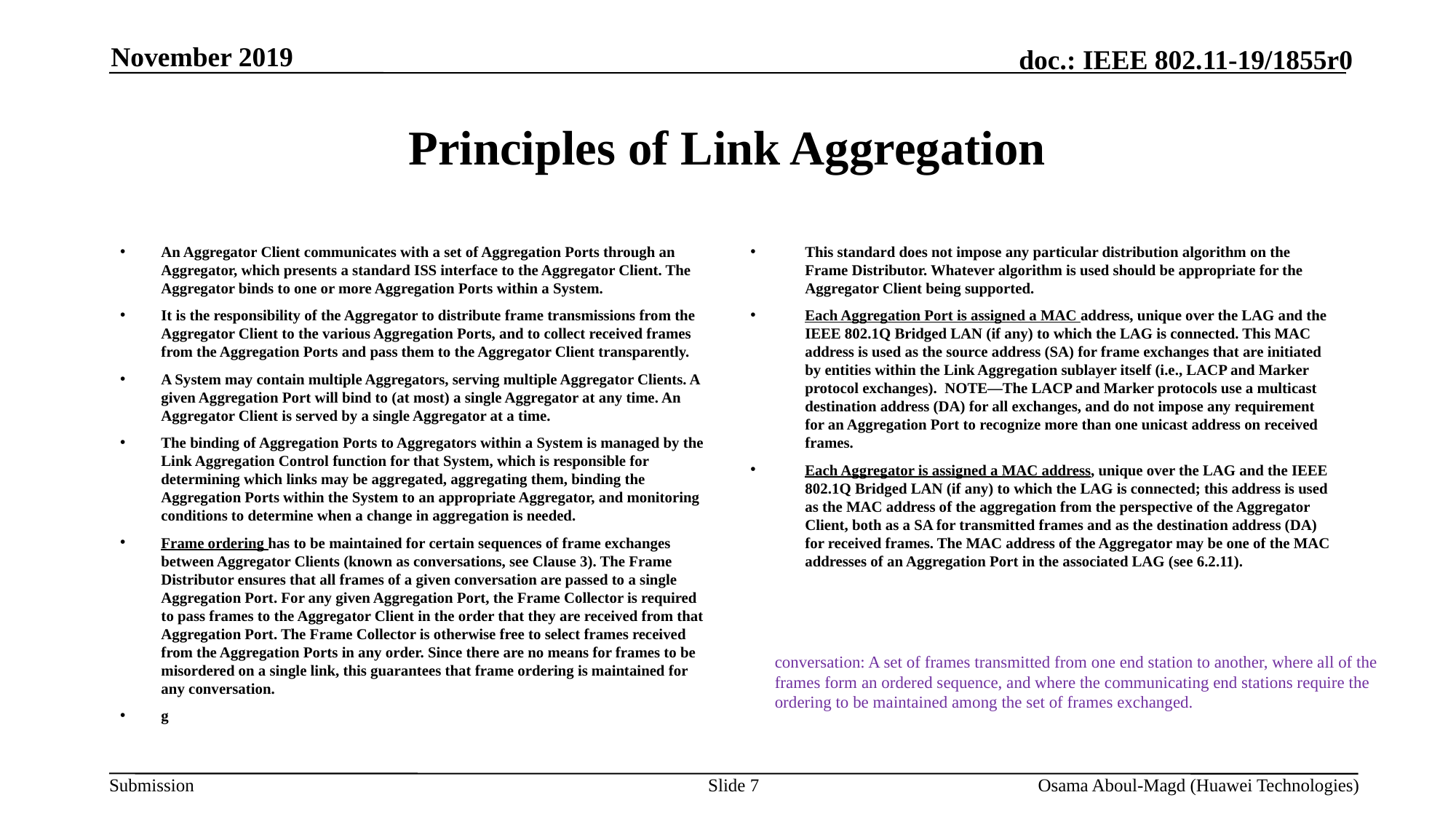

November 2019
# Principles of Link Aggregation
An Aggregator Client communicates with a set of Aggregation Ports through an Aggregator, which presents a standard ISS interface to the Aggregator Client. The Aggregator binds to one or more Aggregation Ports within a System.
It is the responsibility of the Aggregator to distribute frame transmissions from the Aggregator Client to the various Aggregation Ports, and to collect received frames from the Aggregation Ports and pass them to the Aggregator Client transparently.
A System may contain multiple Aggregators, serving multiple Aggregator Clients. A given Aggregation Port will bind to (at most) a single Aggregator at any time. An Aggregator Client is served by a single Aggregator at a time.
The binding of Aggregation Ports to Aggregators within a System is managed by the Link Aggregation Control function for that System, which is responsible for determining which links may be aggregated, aggregating them, binding the Aggregation Ports within the System to an appropriate Aggregator, and monitoring conditions to determine when a change in aggregation is needed.
Frame ordering has to be maintained for certain sequences of frame exchanges between Aggregator Clients (known as conversations, see Clause 3). The Frame Distributor ensures that all frames of a given conversation are passed to a single Aggregation Port. For any given Aggregation Port, the Frame Collector is required to pass frames to the Aggregator Client in the order that they are received from that Aggregation Port. The Frame Collector is otherwise free to select frames received from the Aggregation Ports in any order. Since there are no means for frames to be misordered on a single link, this guarantees that frame ordering is maintained for any conversation.
g
This standard does not impose any particular distribution algorithm on the Frame Distributor. Whatever algorithm is used should be appropriate for the Aggregator Client being supported.
Each Aggregation Port is assigned a MAC address, unique over the LAG and the IEEE 802.1Q Bridged LAN (if any) to which the LAG is connected. This MAC address is used as the source address (SA) for frame exchanges that are initiated by entities within the Link Aggregation sublayer itself (i.e., LACP and Marker protocol exchanges).  NOTE—The LACP and Marker protocols use a multicast destination address (DA) for all exchanges, and do not impose any requirement for an Aggregation Port to recognize more than one unicast address on received frames.
Each Aggregator is assigned a MAC address, unique over the LAG and the IEEE 802.1Q Bridged LAN (if any) to which the LAG is connected; this address is used as the MAC address of the aggregation from the perspective of the Aggregator Client, both as a SA for transmitted frames and as the destination address (DA) for received frames. The MAC address of the Aggregator may be one of the MAC addresses of an Aggregation Port in the associated LAG (see 6.2.11).
conversation: A set of frames transmitted from one end station to another, where all of the frames form an ordered sequence, and where the communicating end stations require the ordering to be maintained among the set of frames exchanged.
Slide 7
Osama Aboul-Magd (Huawei Technologies)